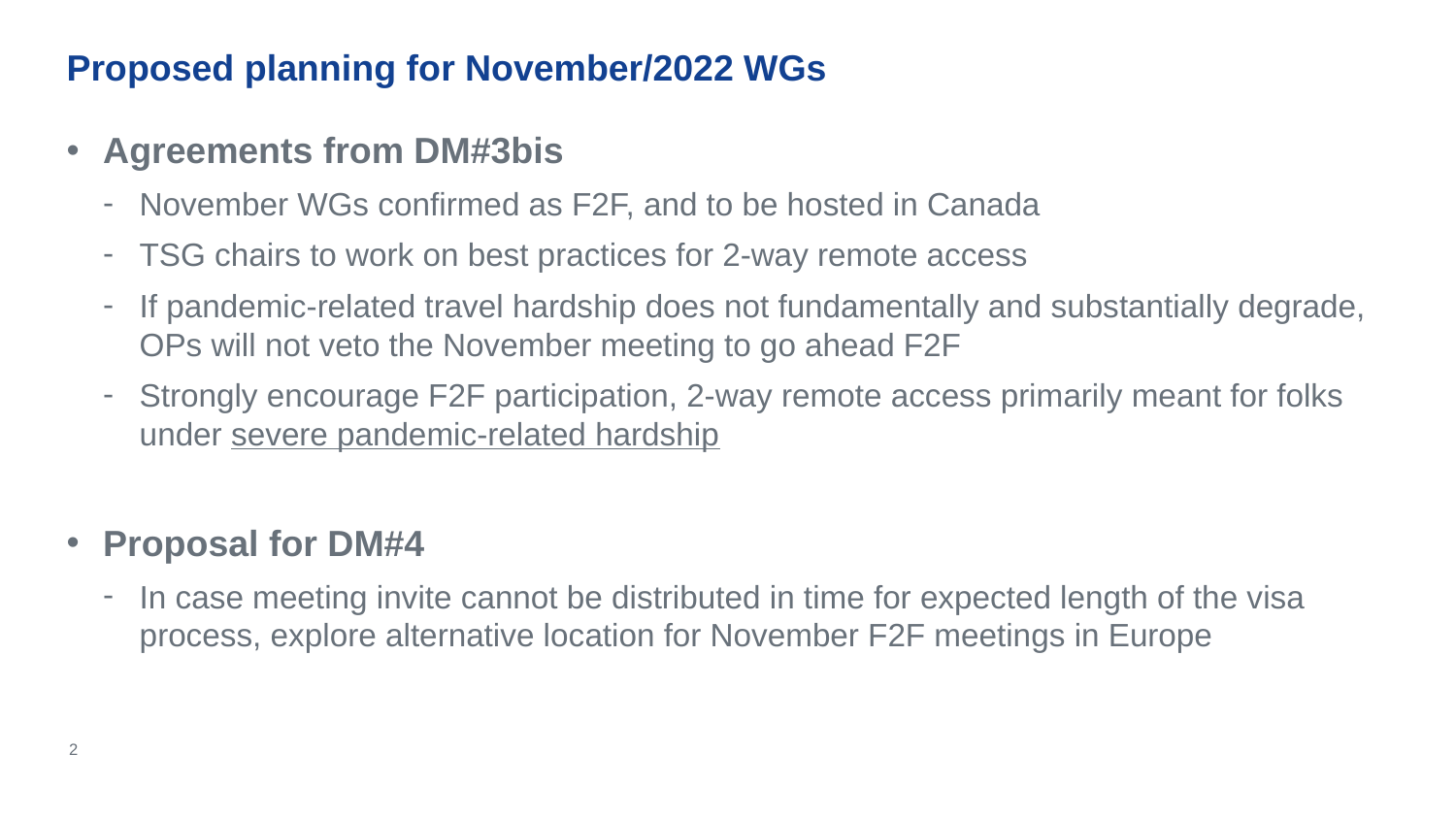

# Proposed planning for November/2022 WGs
Agreements from DM#3bis
November WGs confirmed as F2F, and to be hosted in Canada
TSG chairs to work on best practices for 2-way remote access
If pandemic-related travel hardship does not fundamentally and substantially degrade, OPs will not veto the November meeting to go ahead F2F
Strongly encourage F2F participation, 2-way remote access primarily meant for folks under severe pandemic-related hardship

Proposal for DM#4
In case meeting invite cannot be distributed in time for expected length of the visa process, explore alternative location for November F2F meetings in Europe